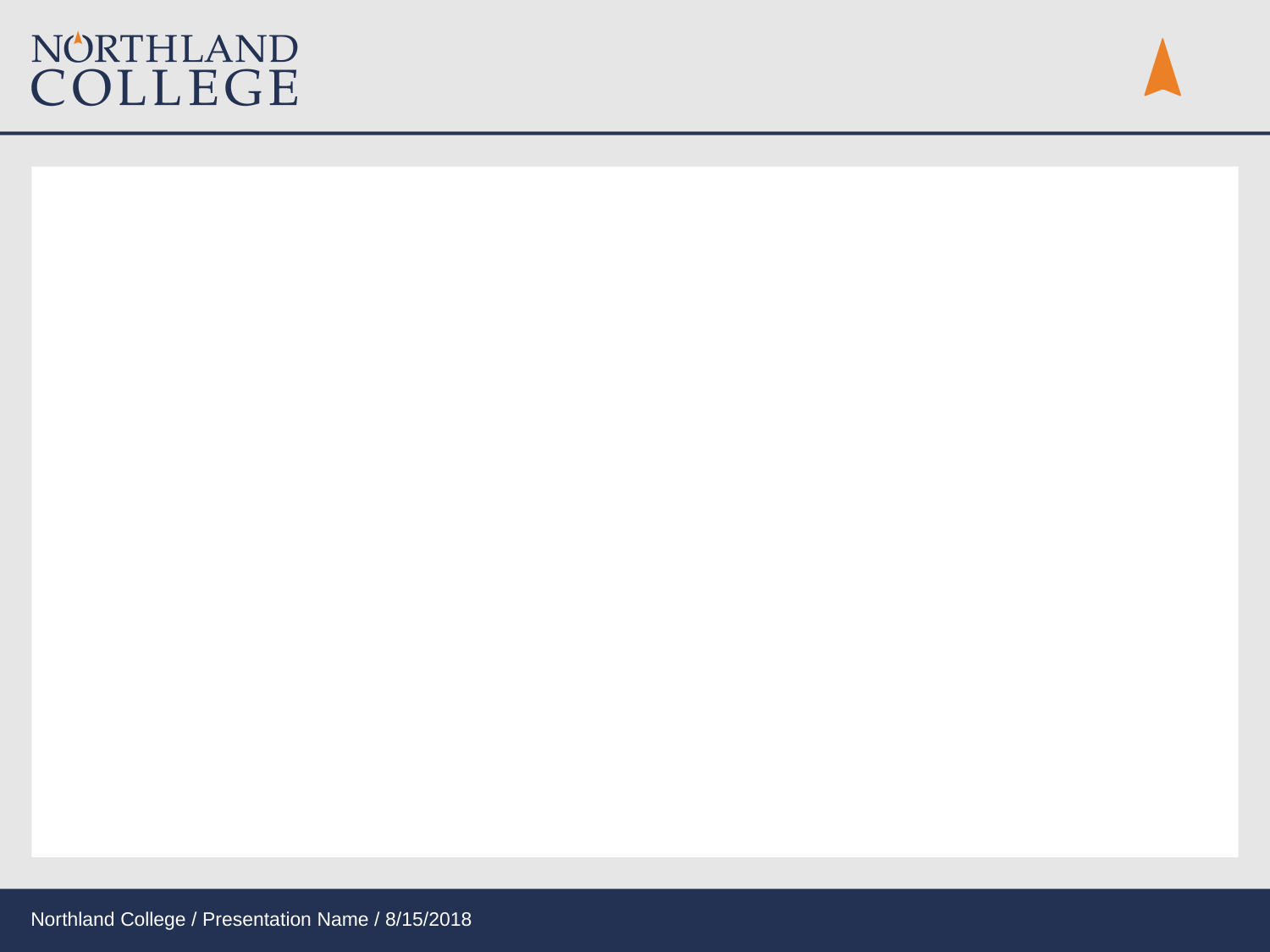

#

Northland College / Presentation Name / 8/15/2018